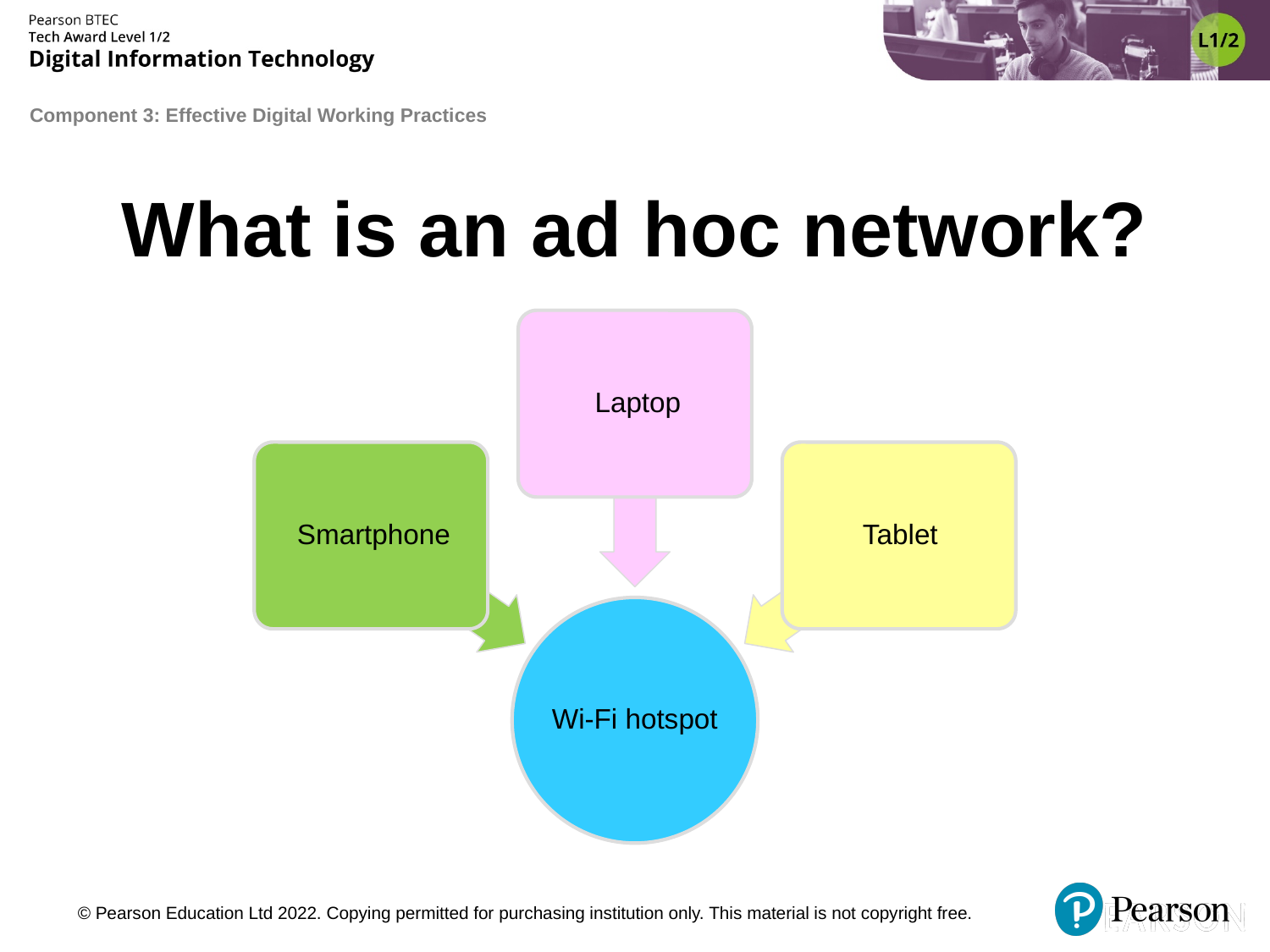

# What is an ad hoc network?

Laptop

Smartphone

Tablet

Wi-Fi hotspot
© Pearson Education Ltd 2022. Copying permitted for purchasing institution only. This material is not copyright free.